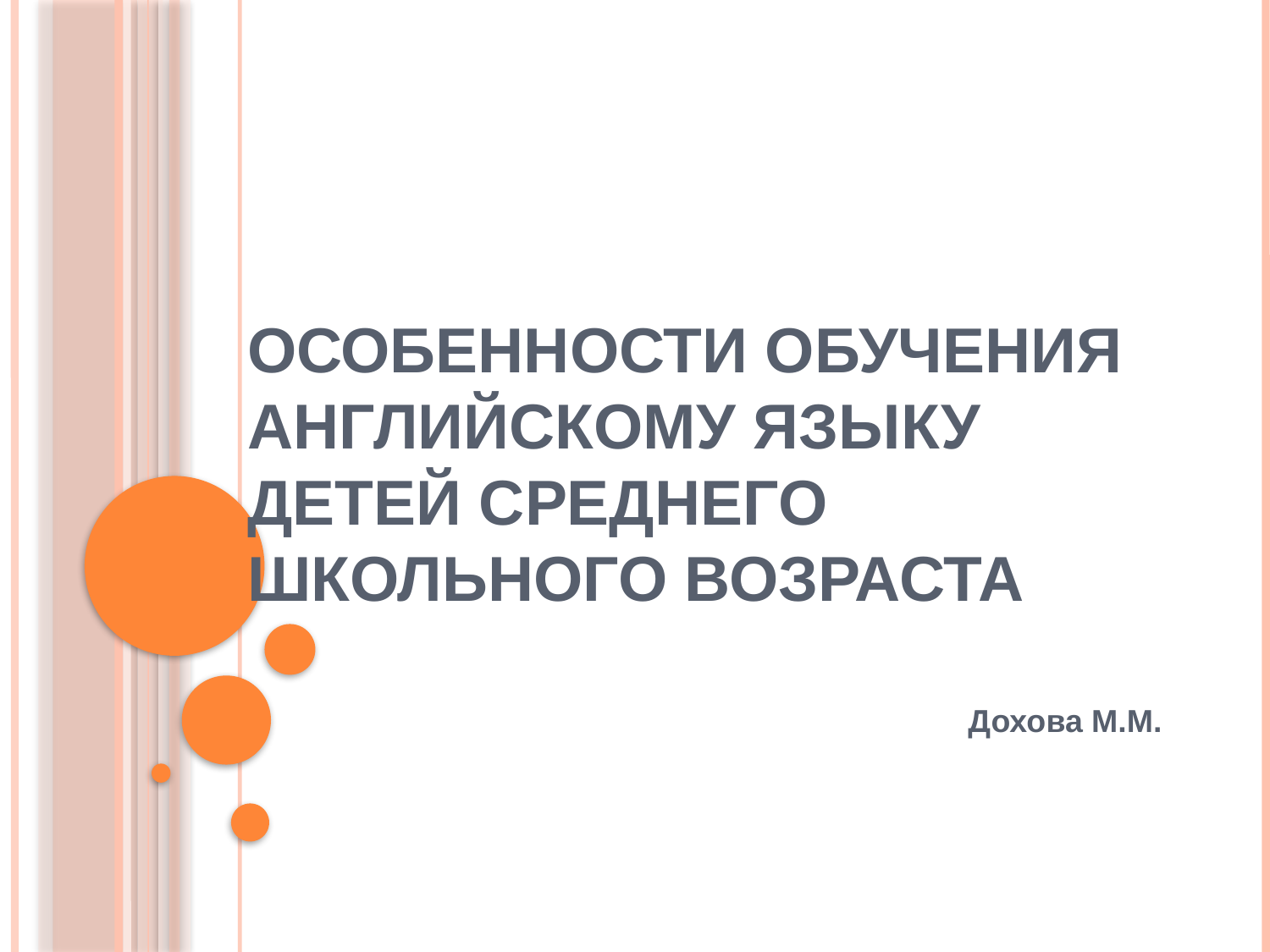

# особенности обучения английскому языку детей среднего школьного возраста
Дохова М.М.